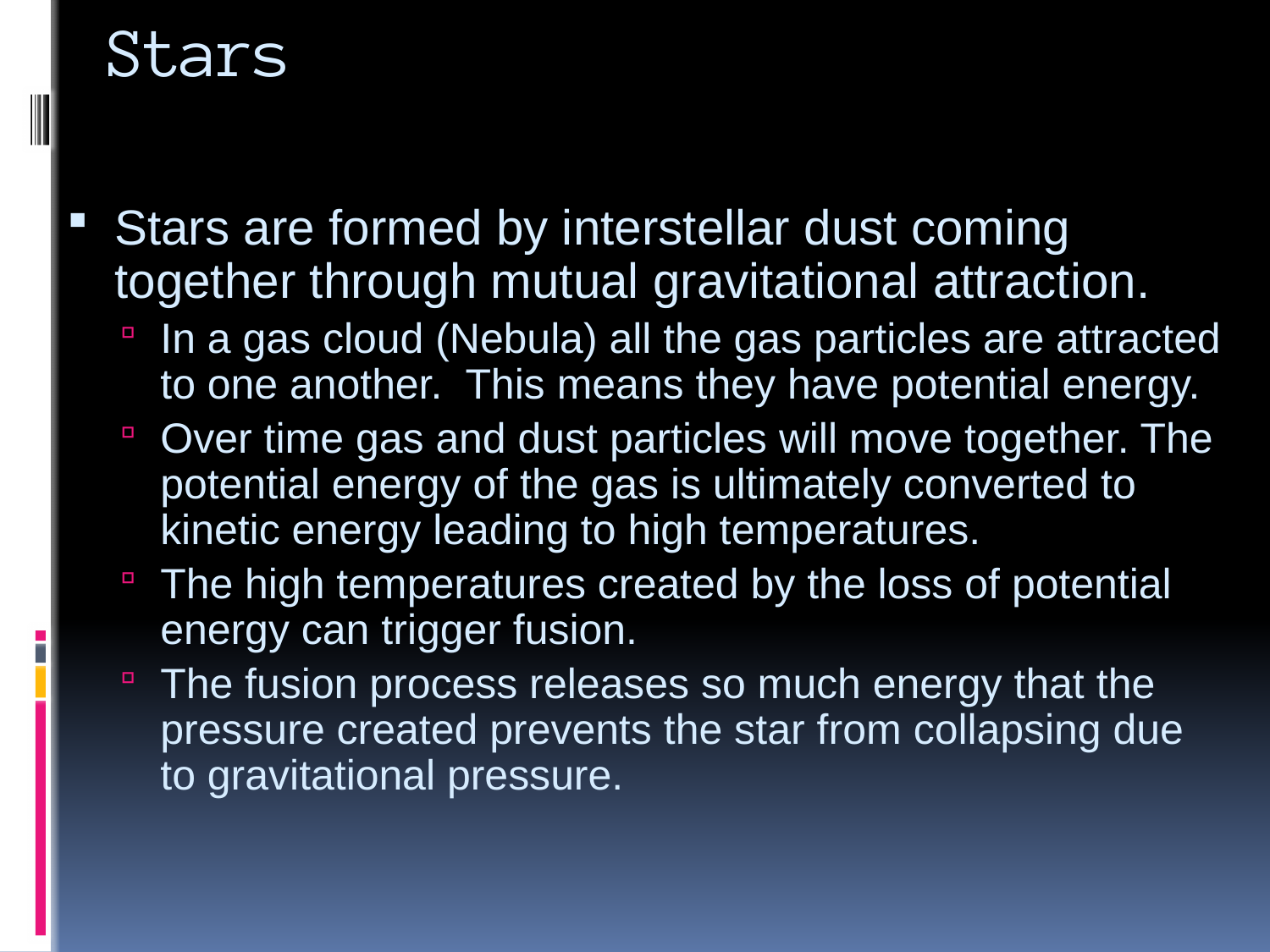

# Stars
Stars are formed by interstellar dust coming together through mutual gravitational attraction.
In a gas cloud (Nebula) all the gas particles are attracted to one another.  This means they have potential energy.
Over time gas and dust particles will move together. The potential energy of the gas is ultimately converted to kinetic energy leading to high temperatures.
The high temperatures created by the loss of potential energy can trigger fusion.
The fusion process releases so much energy that the pressure created prevents the star from collapsing due to gravitational pressure.